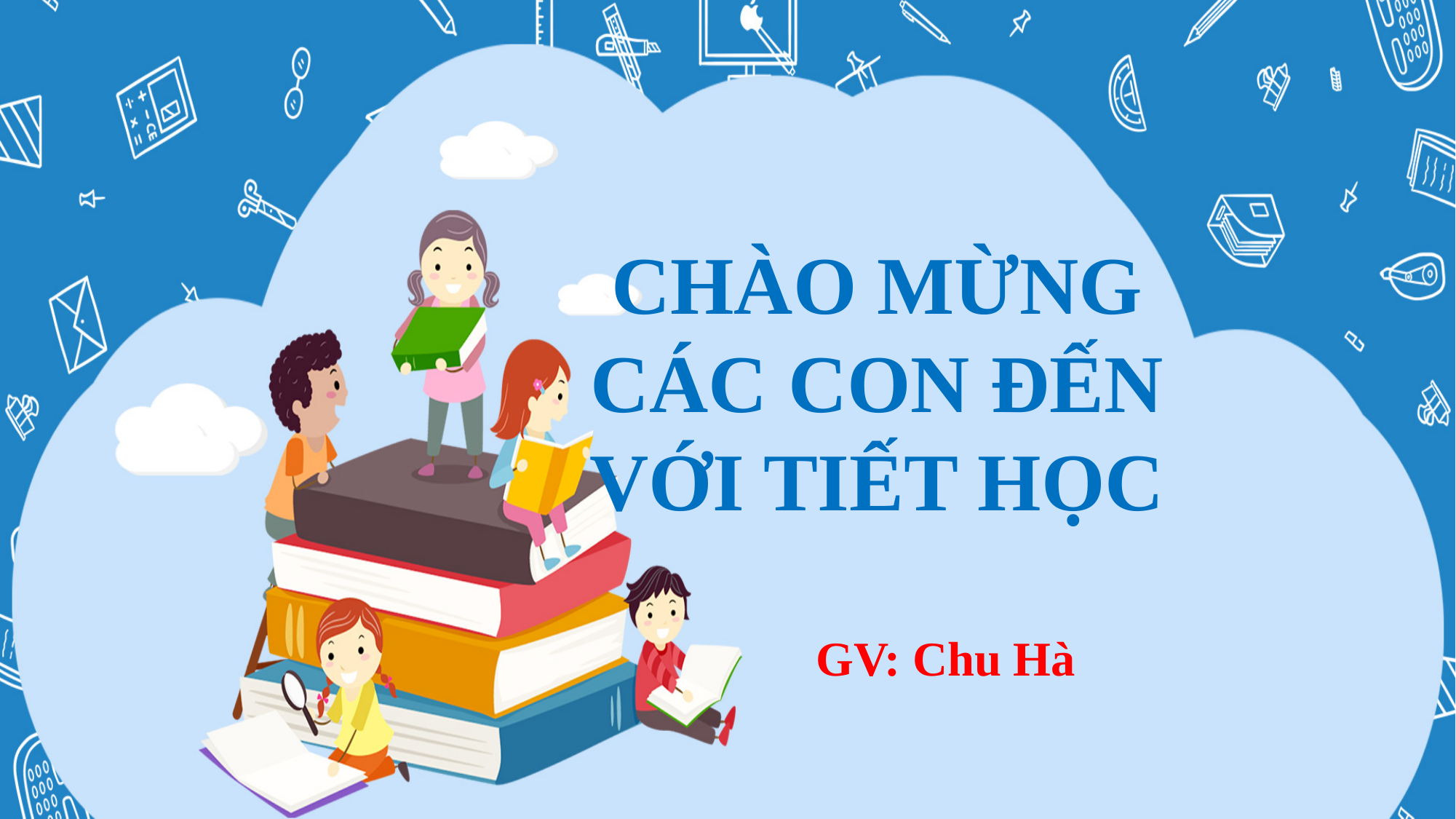

CHÀO MỪNG CÁC CON ĐẾN VỚI TIẾT HỌC
GV: Chu Hà